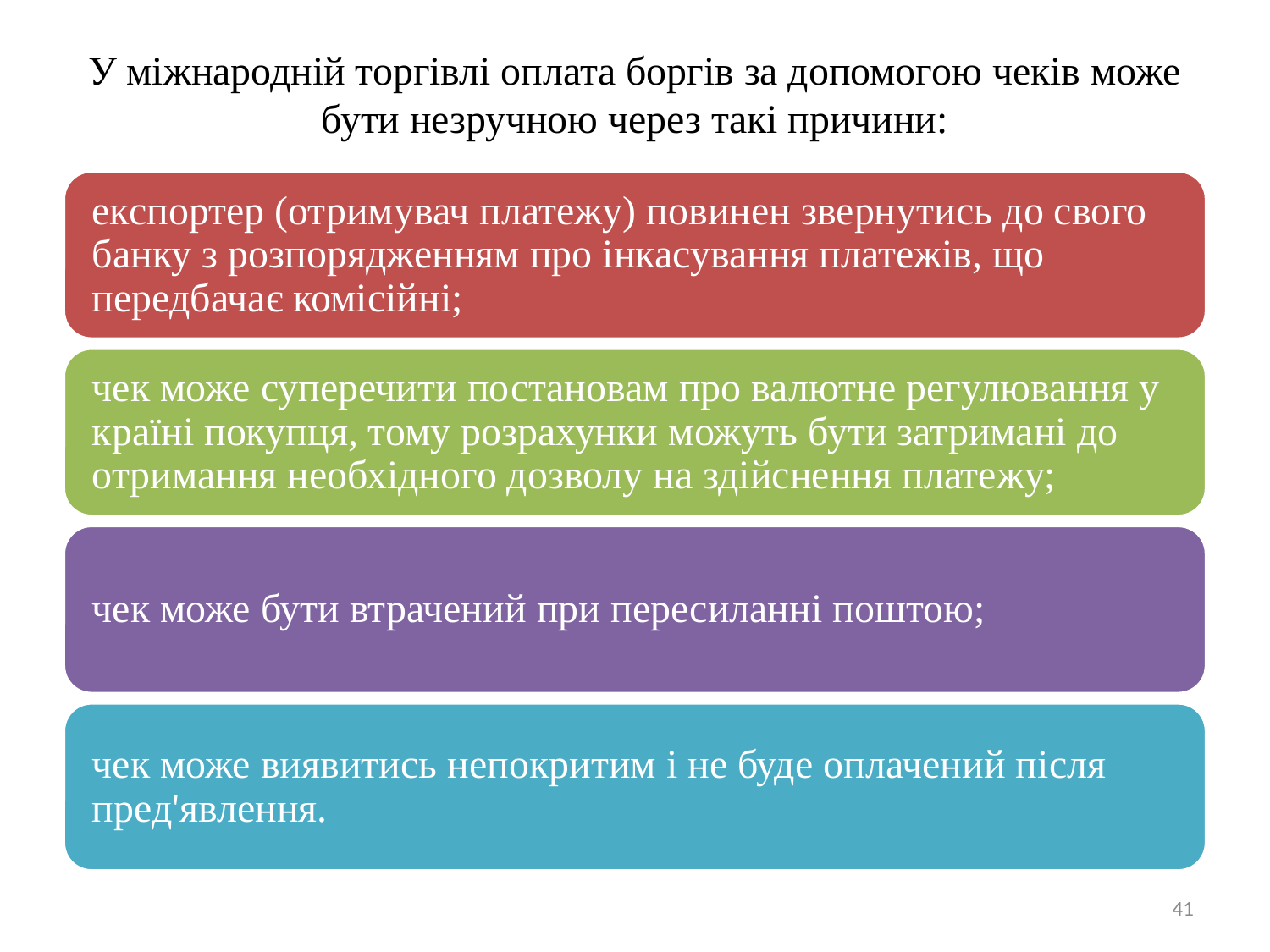

# У міжнародній торгівлі оплата боргів за допомогою чеків може бути незручною через такі причини:
експортер (отримувач платежу) повинен звернутись до свого банку з розпорядженням про інкасування платежів, що передбачає комісійні;
чек може суперечити постановам про валютне регулювання у країні покупця, тому розрахунки можуть бути затримані до отримання необхідного дозволу на здійснення платежу;
чек може бути втрачений при пересиланні поштою;
чек може виявитись непокритим і не буде оплачений після пред'явлення.
41